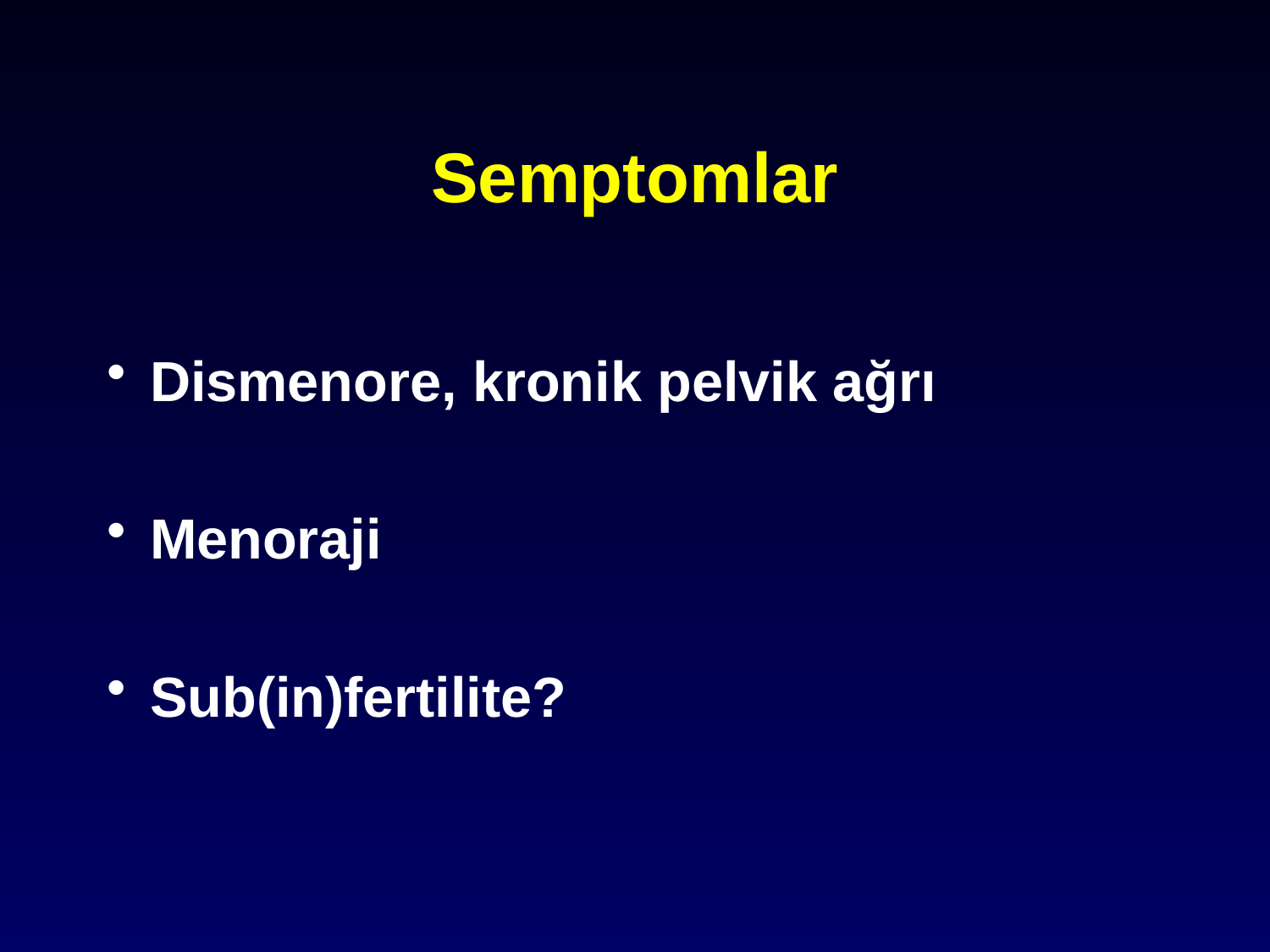

# Semptomlar

Dismenore, kronik pelvik ağrı

Menoraji

Sub(in)fertilite?